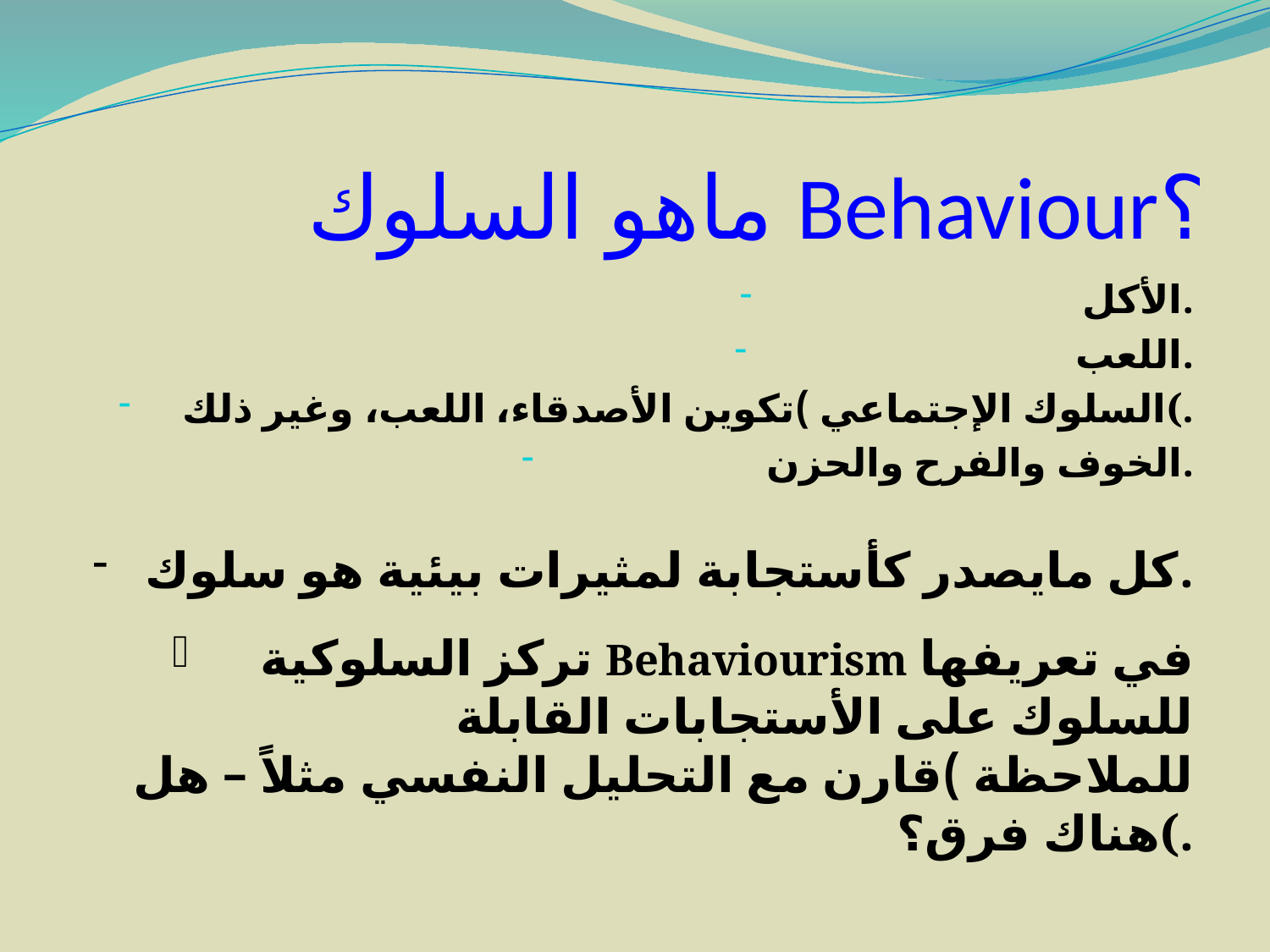

# ماهو السلوك Behaviour؟
الأكل.
اللعب.
السلوك الإجتماعي )تكوين الأصدقاء، اللعب، وغير ذلك(.
الخوف والفرح والحزن.

كل مايصدر كأستجابة لمثيرات بيئية هو سلوك.

تركز السلوكية Behaviourism في تعريفها للسلوك على الأستجابات القابلة للملاحظة )قارن مع التحليل النفسي مثلاً – هل هناك فرق؟(.